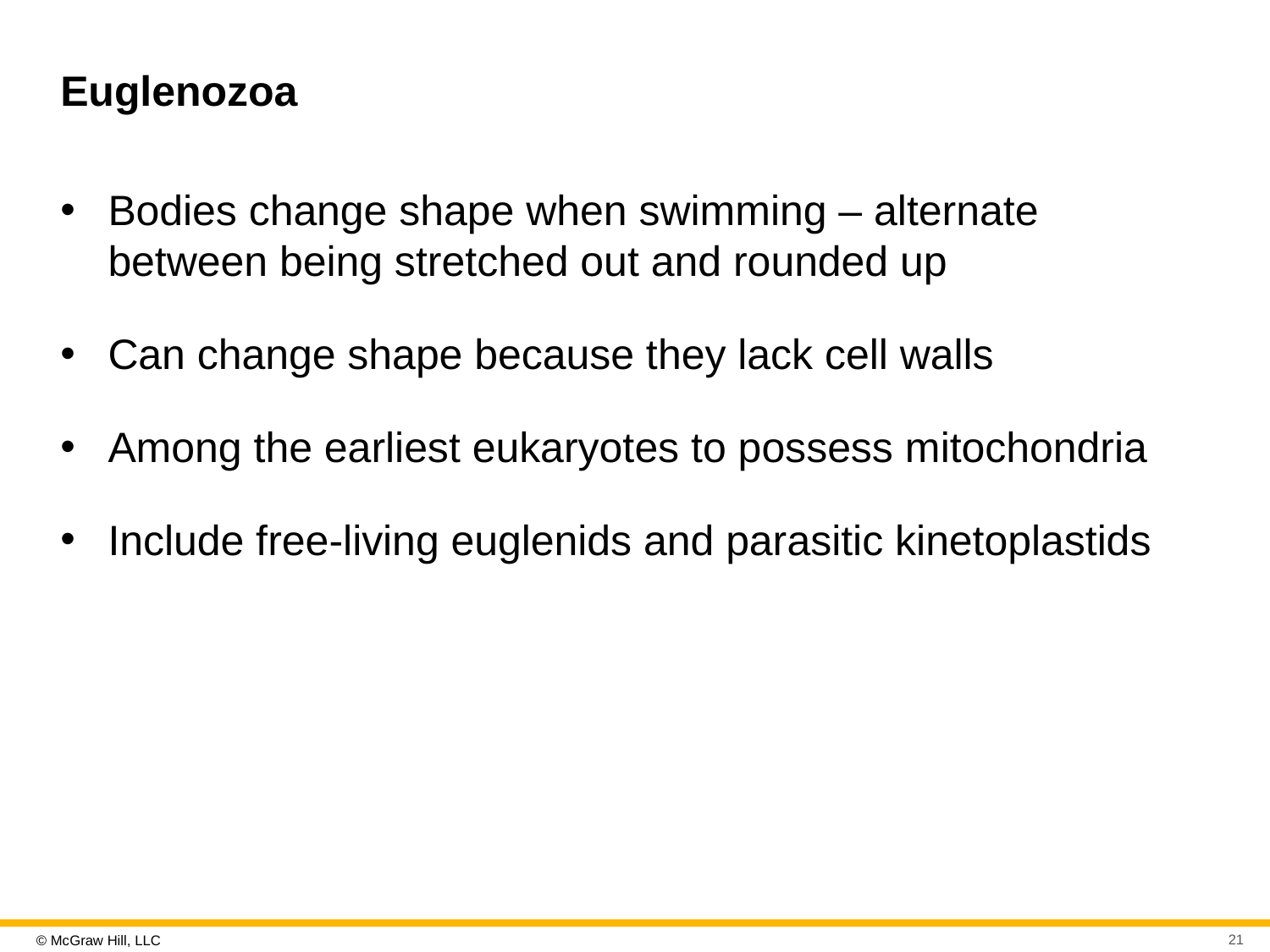

# Euglenozoa
Bodies change shape when swimming – alternate between being stretched out and rounded up
Can change shape because they lack cell walls
Among the earliest eukaryotes to possess mitochondria
Include free-living euglenids and parasitic kinetoplastids
21